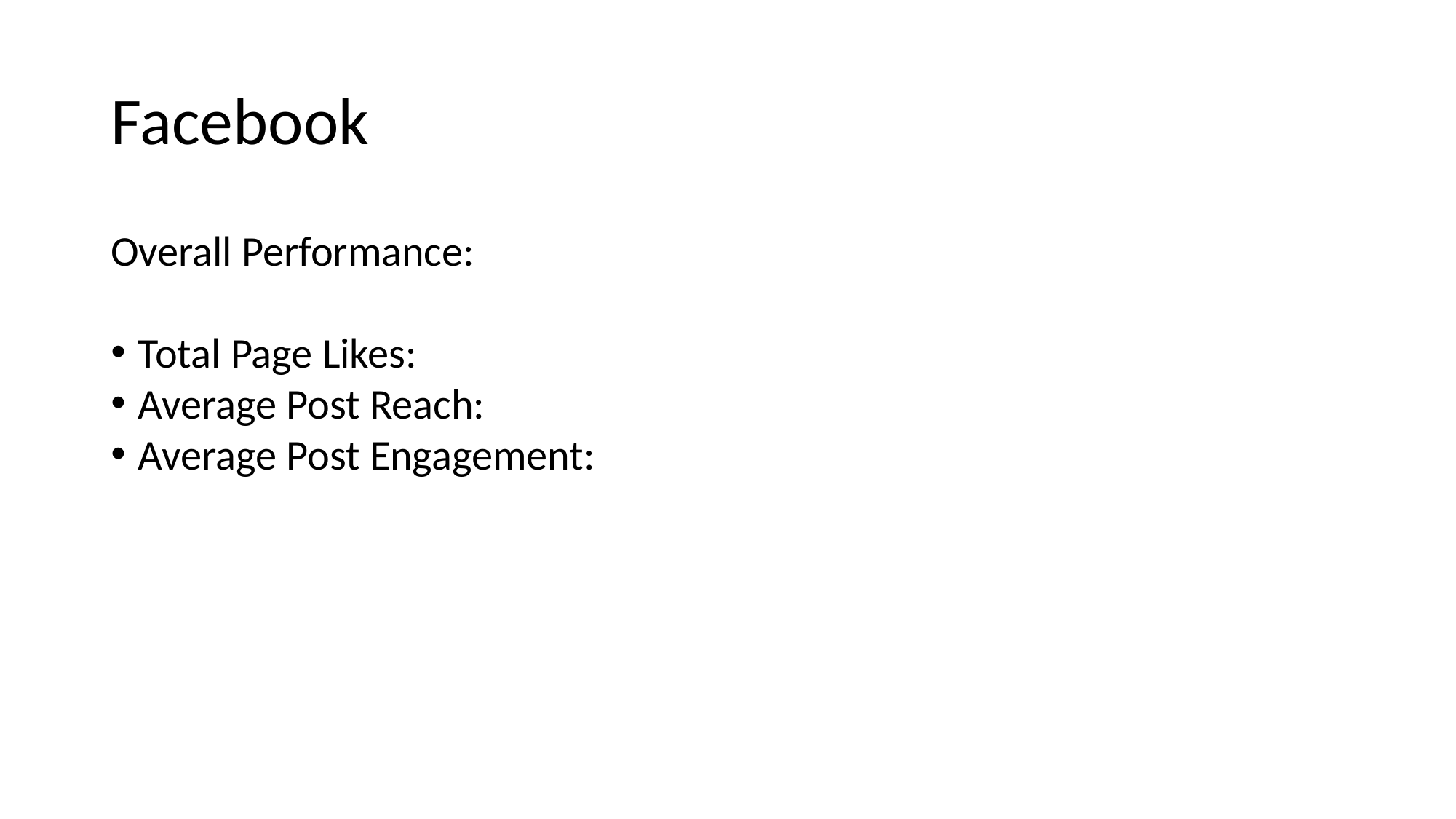

# Facebook
Overall Performance:

Total Page Likes:
Average Post Reach:
Average Post Engagement: